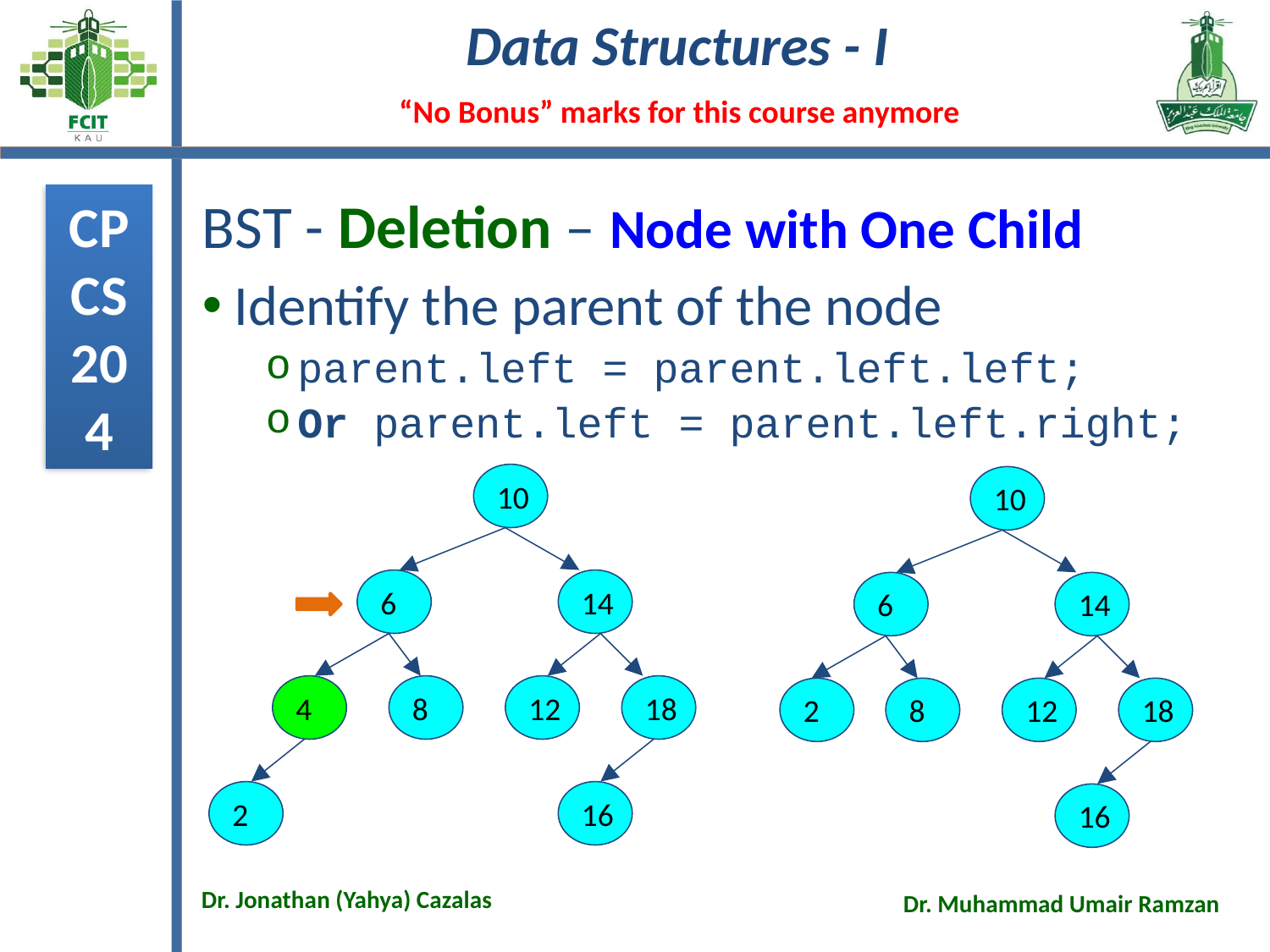

# BST - Deletion – Node with One Child
Identify the parent of the node
parent.left = parent.left.left;
Or parent.left = parent.left.right;

10

6
14

4
8
12
18

2
16
10

6
14

2
8
12
18

16